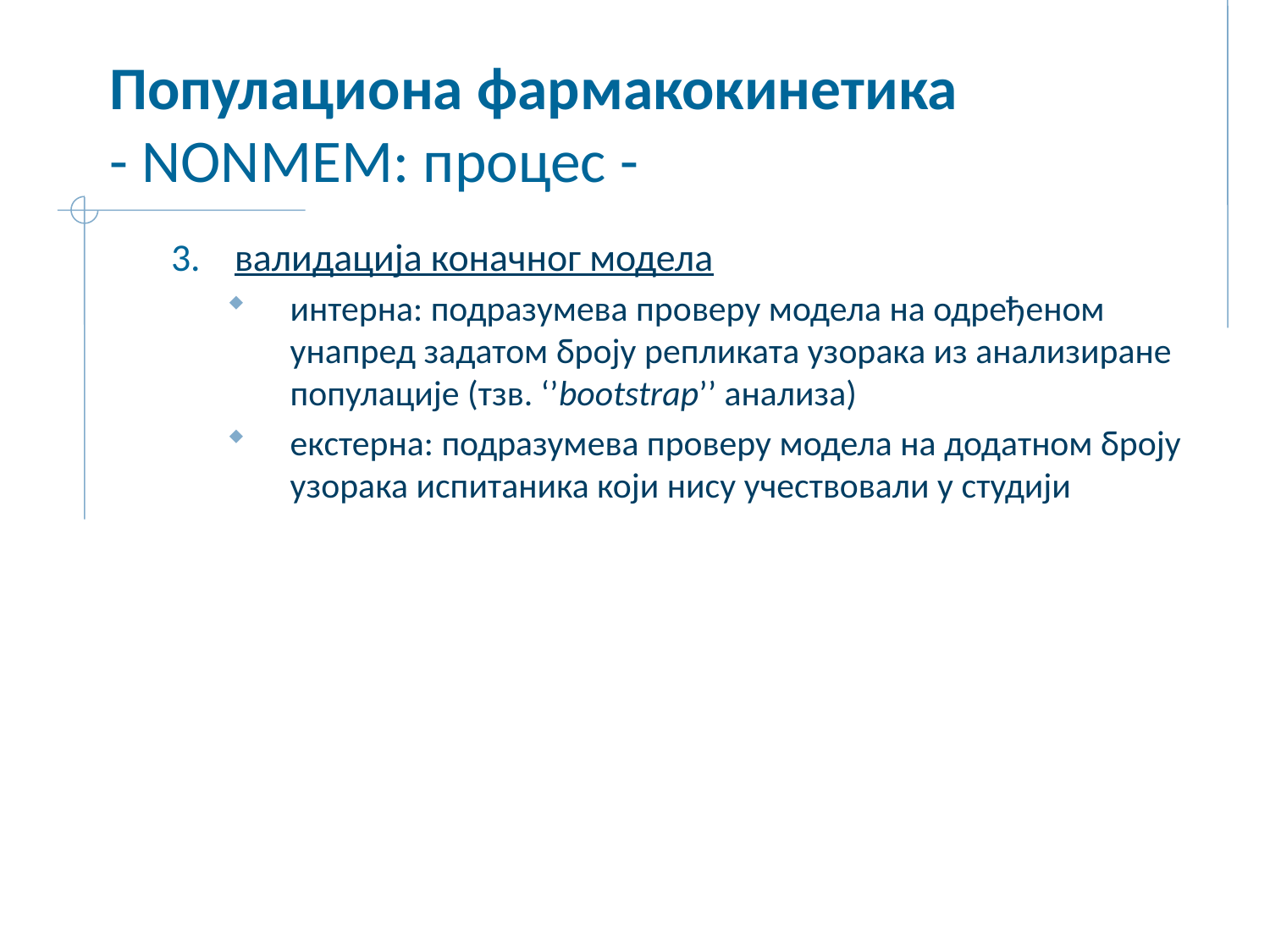

# Популациона фармакокинетика - NONMEM: процес -
валидација коначног модела
интерна: подразумева проверу модела на одређеном унапред задатом броју репликата узорака из анализиране популације (тзв. ‘’bootstrap’’ анализа)
екстерна: подразумева проверу модела на додатном броју узорака испитаника који нису учествовали у студији